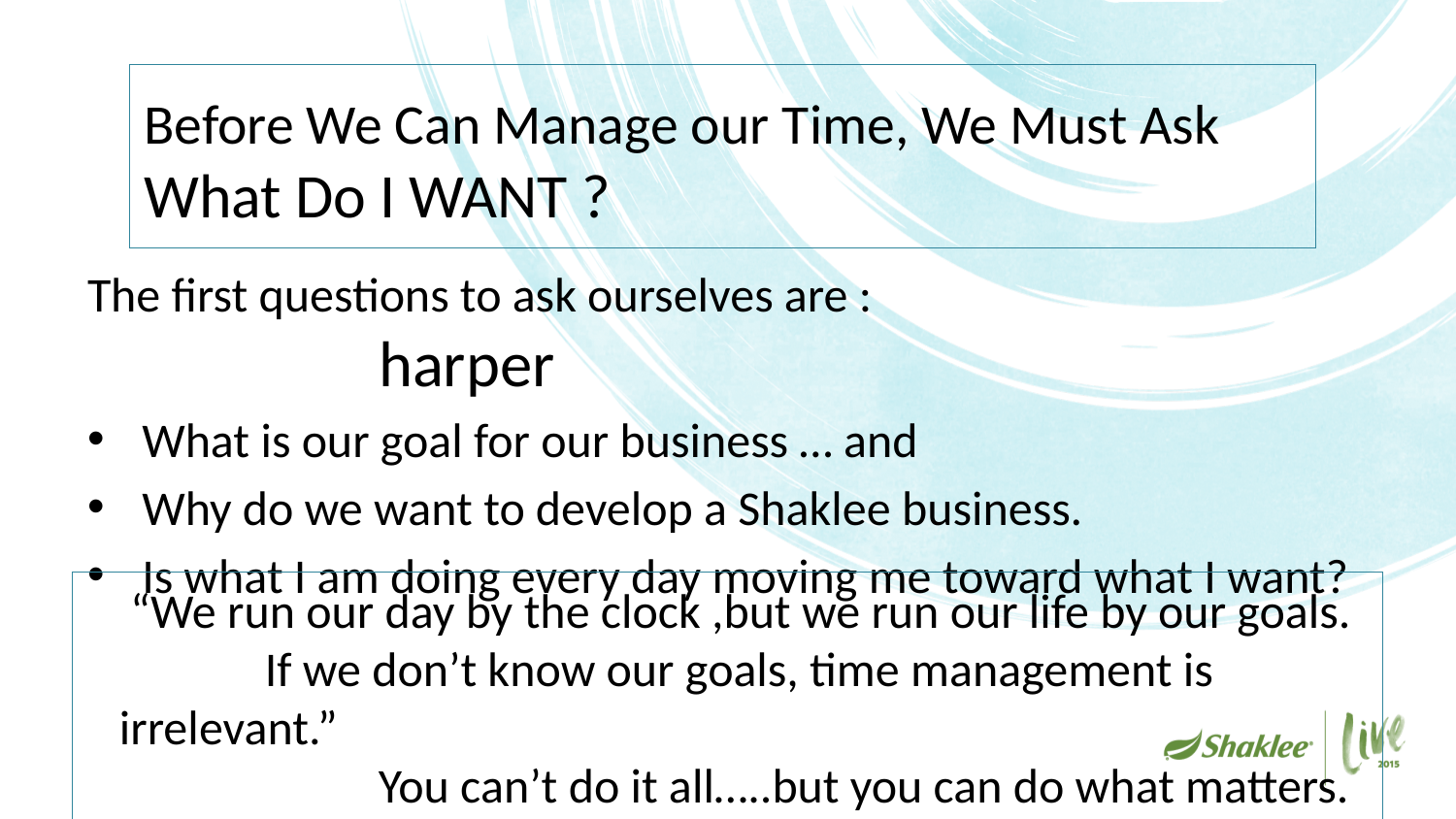

# Before We Can Manage our Time, We Must Ask 					What Do I WANT ?
The first questions to ask ourselves are :					harper
What is our goal for our business … and
Why do we want to develop a Shaklee business.
Is what I am doing every day moving me toward what I want?
 “We run our day by the clock ,but we run our life by our goals.
	If we don’t know our goals, time management is irrelevant.”
		You can’t do it all…..but you can do what matters.